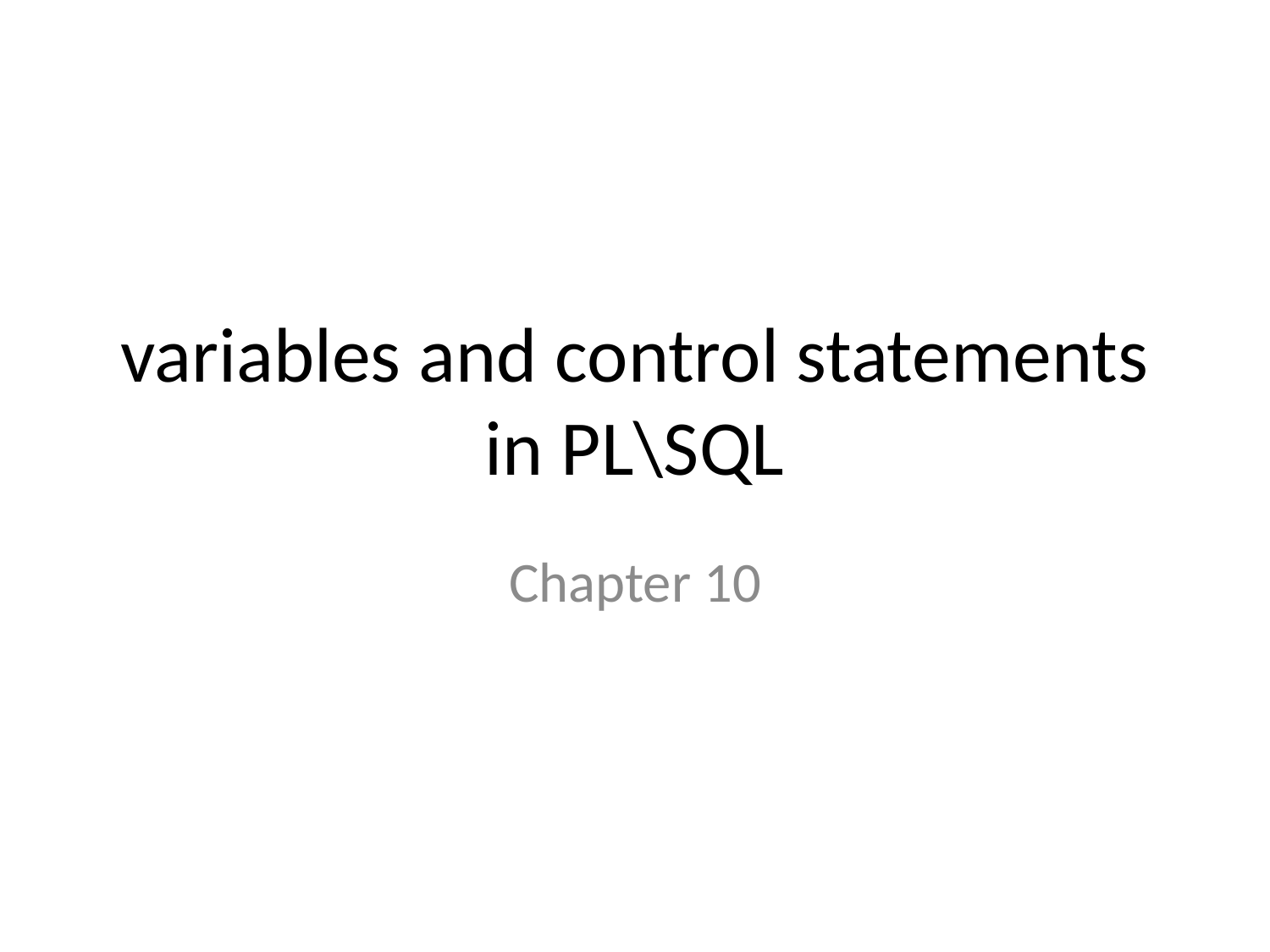

# variables and control statements in PL\SQL
Chapter 10